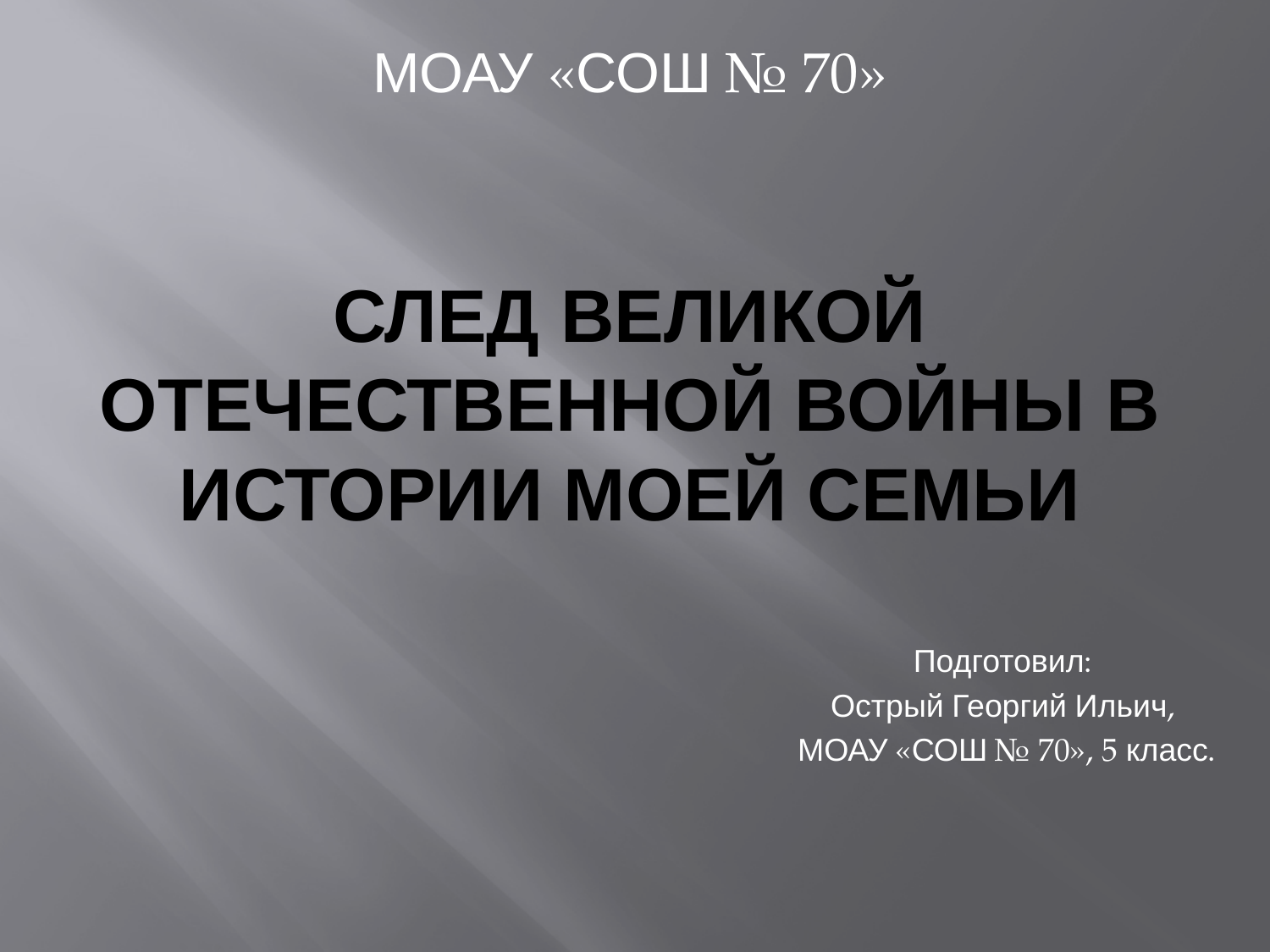

МОАУ «СОШ № 70»
# След Великой Отечественной войны в истории моей семьи
Подготовил:
Острый Георгий Ильич,
МОАУ «СОШ № 70», 5 класс.